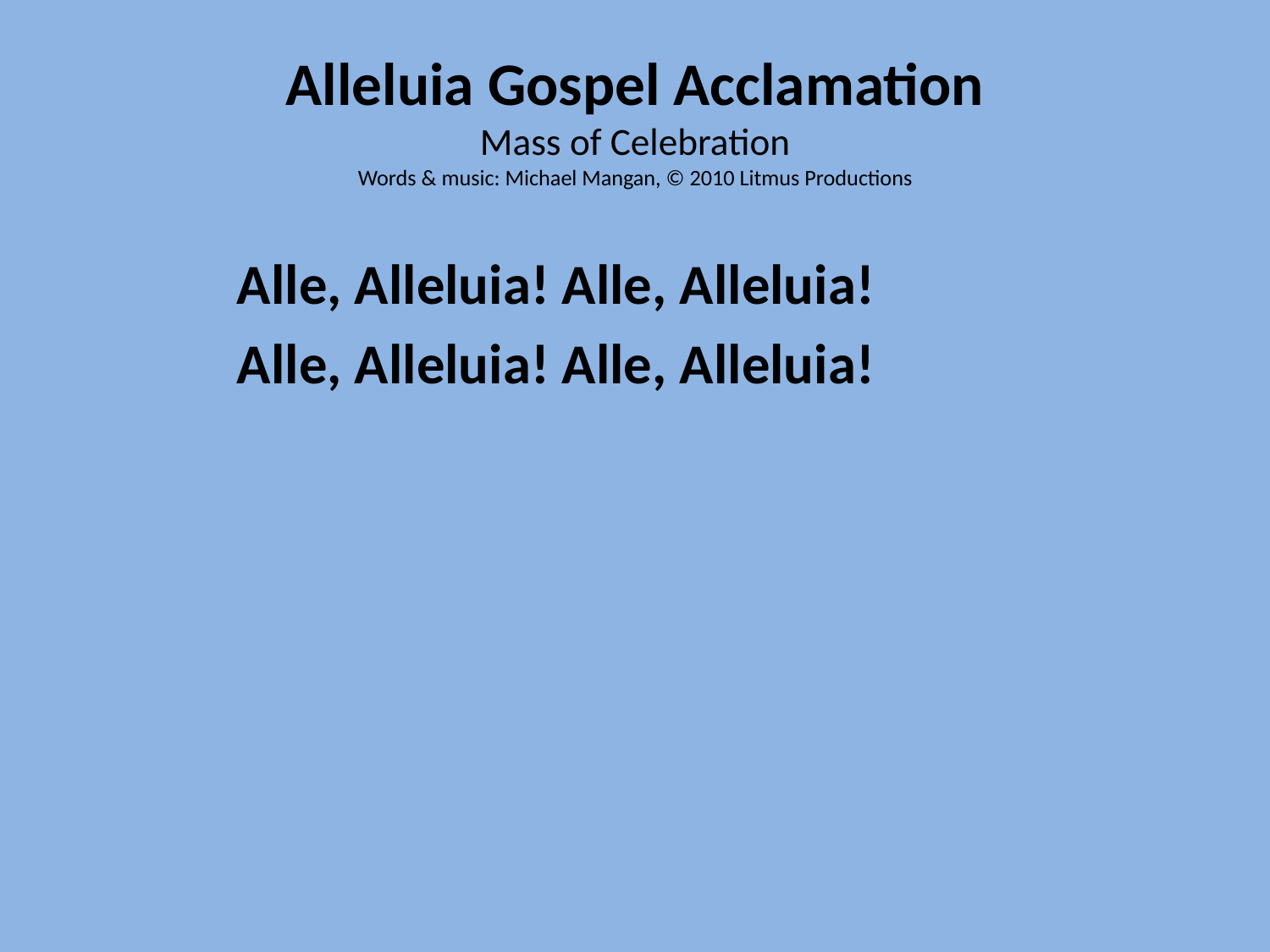

# Alleluia Gospel Acclamation Mass of Celebration Words & music: Michael Mangan, © 2010 Litmus Productions
Alle, Alleluia! Alle, Alleluia!
Alle, Alleluia! Alle, Alleluia!